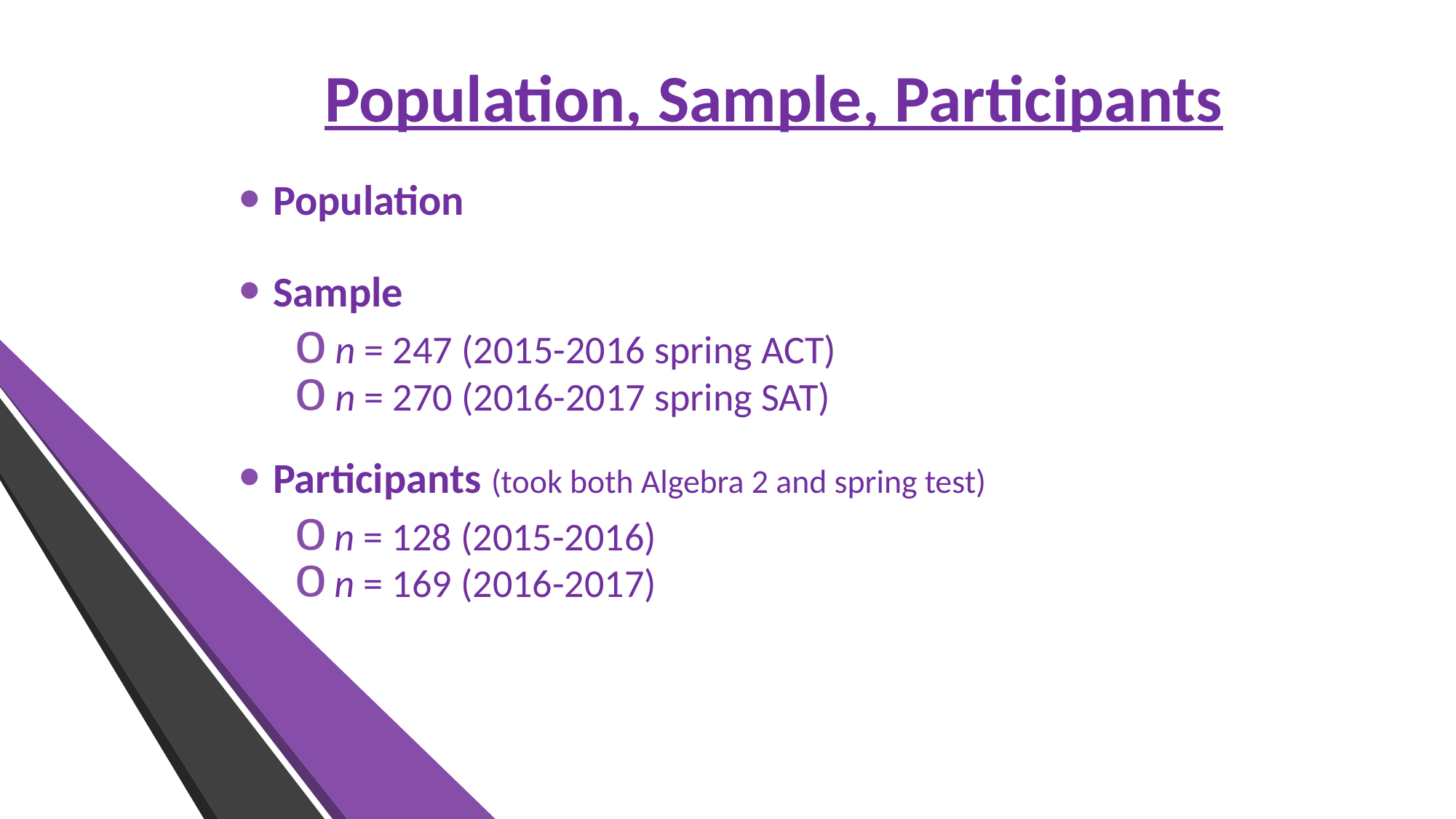

# Population, Sample, Participants
Population
Sample
n = 247 (2015-2016 spring ACT)
n = 270 (2016-2017 spring SAT)
Participants (took both Algebra 2 and spring test)
n = 128 (2015-2016)
n = 169 (2016-2017)